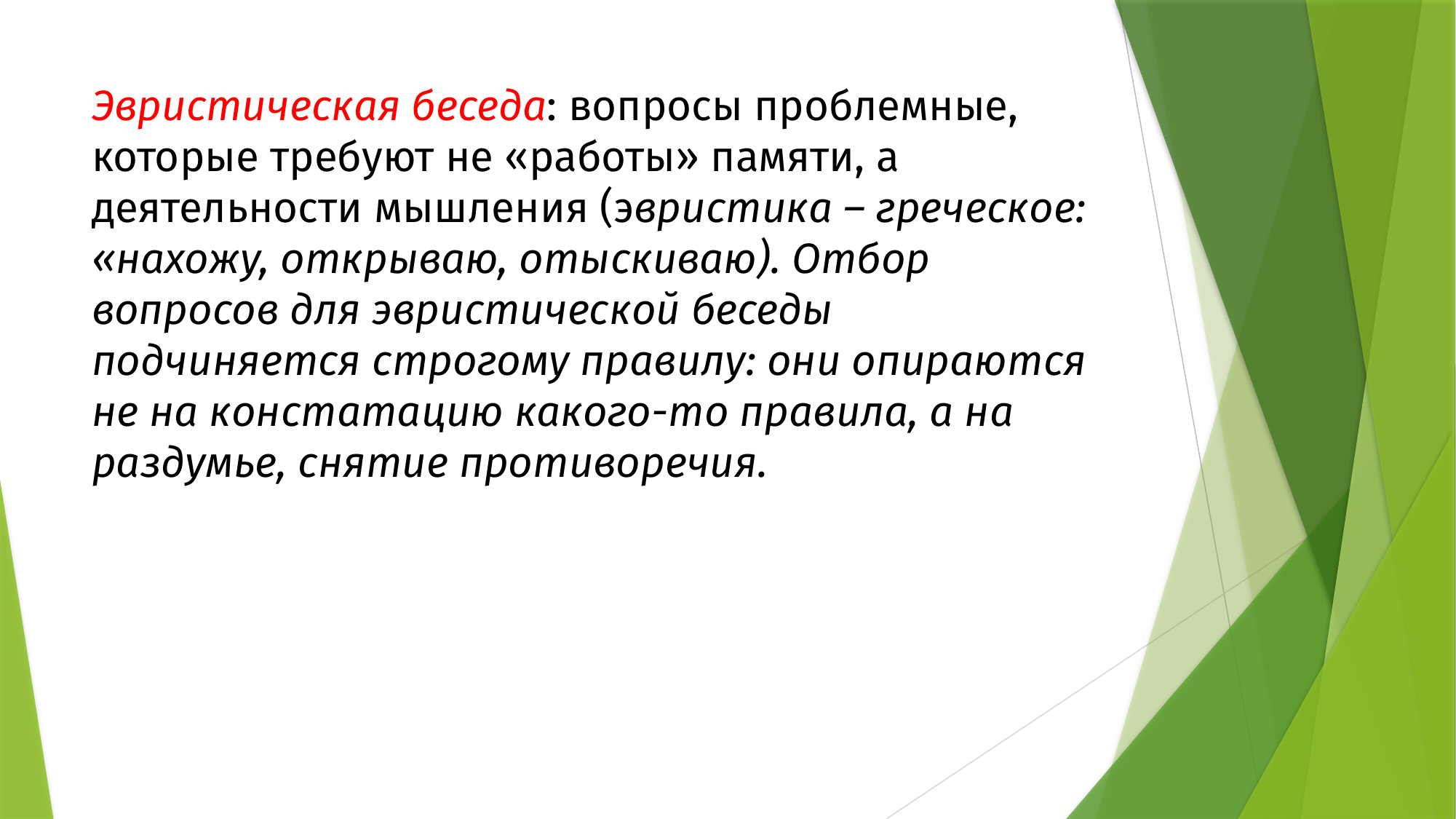

# Эвристическая беседа: вопросы проблемные, которые требуют не «работы» памяти, а деятельности мышления (эвристика – греческое: «нахожу, открываю, отыскиваю). Отбор вопросов для эвристической беседы подчиняется строгому правилу: они опираются не на констатацию какого-то правила, а на раздумье, снятие противоречия.